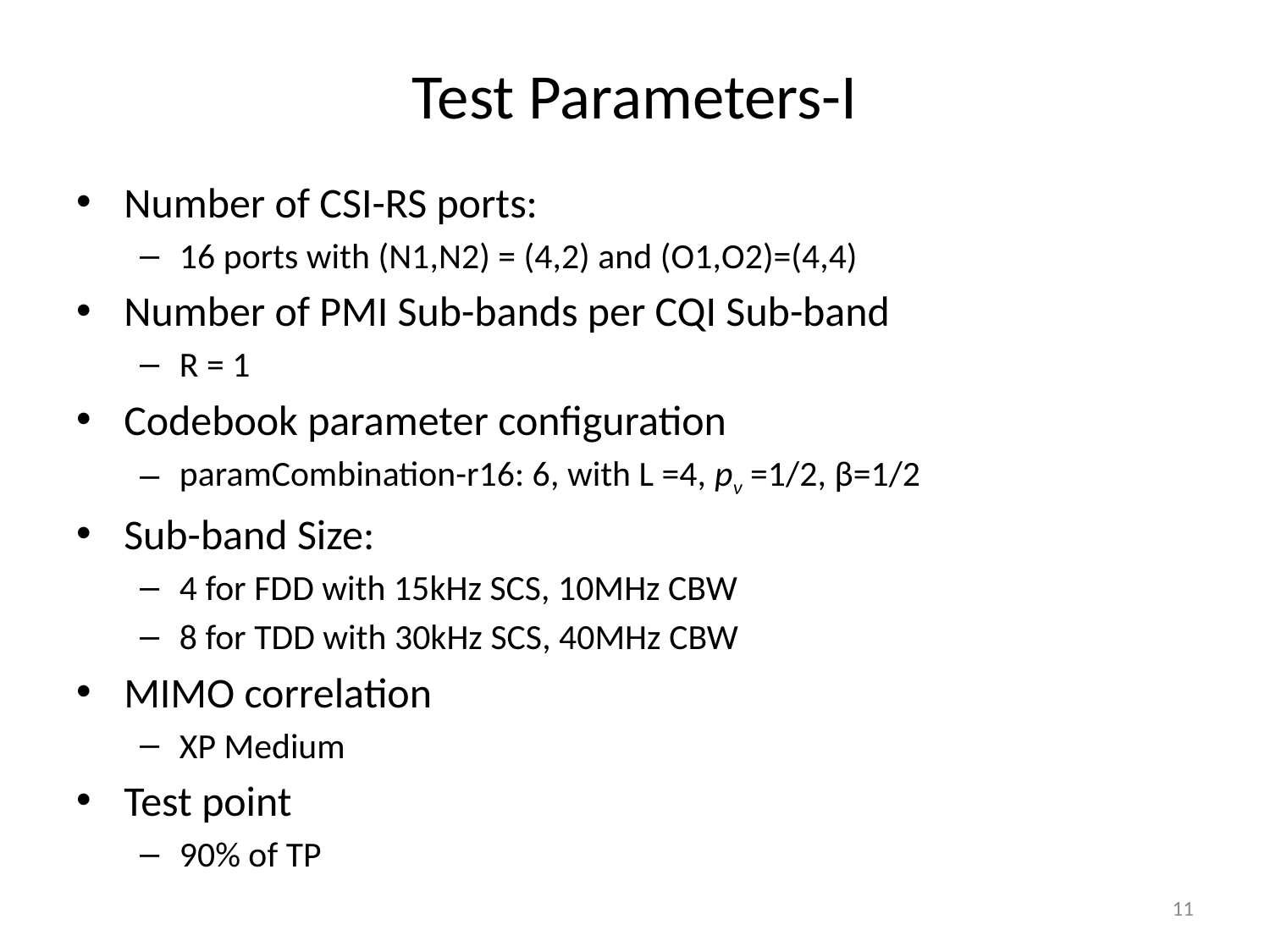

# Test Parameters-I
Number of CSI-RS ports:
16 ports with (N1,N2) = (4,2) and (O1,O2)=(4,4)
Number of PMI Sub-bands per CQI Sub-band
R = 1
Codebook parameter configuration
paramCombination-r16: 6, with L =4, pν =1/2, β=1/2
Sub-band Size:
4 for FDD with 15kHz SCS, 10MHz CBW
8 for TDD with 30kHz SCS, 40MHz CBW
MIMO correlation
XP Medium
Test point
90% of TP
11